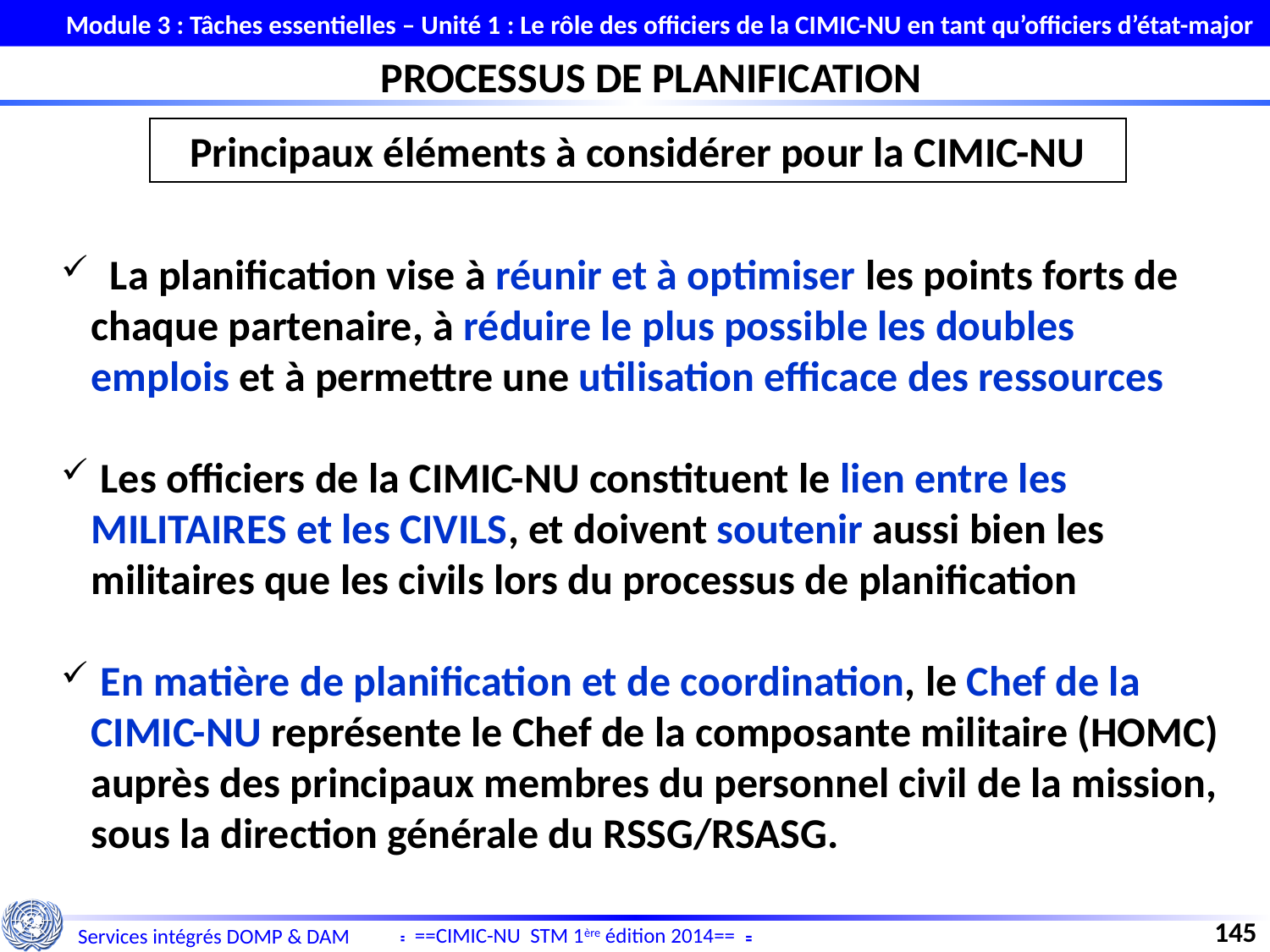

Module 3 : Tâches essentielles – Unité 1 : Le rôle des officiers de la CIMIC-NU en tant qu’officiers d’état-major
PROCESSUS DE PLANIFICATION
Principaux éléments à considérer pour la CIMIC-NU
  La planification vise à réunir et à optimiser les points forts de chaque partenaire, à réduire le plus possible les doubles emplois et à permettre une utilisation efficace des ressources

 Les officiers de la CIMIC-NU constituent le lien entre les MILITAIRES et les CIVILS, et doivent soutenir aussi bien les militaires que les civils lors du processus de planification

 En matière de planification et de coordination, le Chef de la CIMIC-NU représente le Chef de la composante militaire (HOMC) auprès des principaux membres du personnel civil de la mission, sous la direction générale du RSSG/RSASG.

145
==CIMIC-NU  STM 1ère édition 2014==
Services intégrés DOMP & DAM